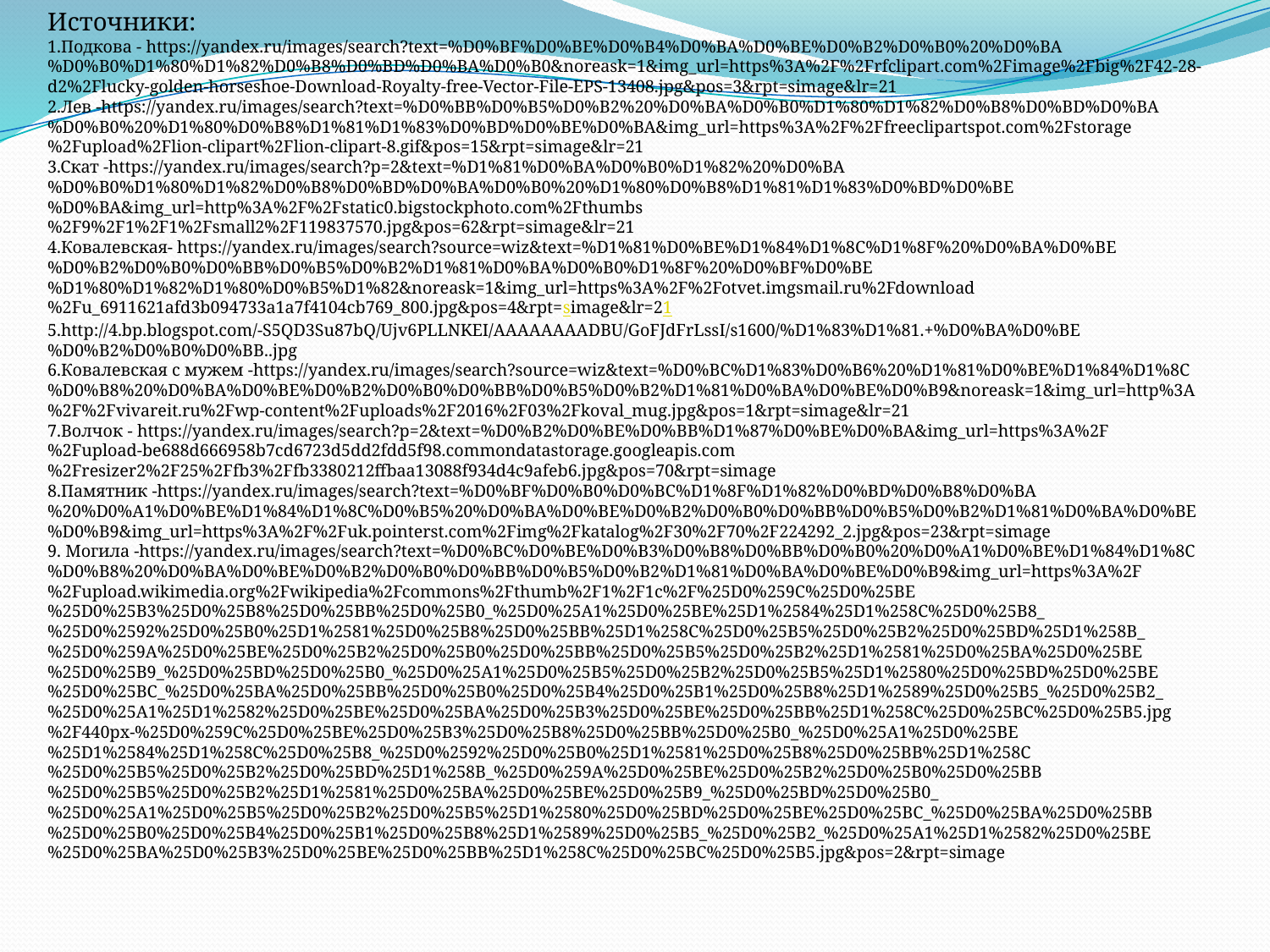

Источники:
1.Подкова - https://yandex.ru/images/search?text=%D0%BF%D0%BE%D0%B4%D0%BA%D0%BE%D0%B2%D0%B0%20%D0%BA%D0%B0%D1%80%D1%82%D0%B8%D0%BD%D0%BA%D0%B0&noreask=1&img_url=https%3A%2F%2Frfclipart.com%2Fimage%2Fbig%2F42-28-d2%2Flucky-golden-horseshoe-Download-Royalty-free-Vector-File-EPS-13408.jpg&pos=3&rpt=simage&lr=21
2.Лев -https://yandex.ru/images/search?text=%D0%BB%D0%B5%D0%B2%20%D0%BA%D0%B0%D1%80%D1%82%D0%B8%D0%BD%D0%BA%D0%B0%20%D1%80%D0%B8%D1%81%D1%83%D0%BD%D0%BE%D0%BA&img_url=https%3A%2F%2Ffreeclipartspot.com%2Fstorage%2Fupload%2Flion-clipart%2Flion-clipart-8.gif&pos=15&rpt=simage&lr=21
3.Скат -https://yandex.ru/images/search?p=2&text=%D1%81%D0%BA%D0%B0%D1%82%20%D0%BA%D0%B0%D1%80%D1%82%D0%B8%D0%BD%D0%BA%D0%B0%20%D1%80%D0%B8%D1%81%D1%83%D0%BD%D0%BE%D0%BA&img_url=http%3A%2F%2Fstatic0.bigstockphoto.com%2Fthumbs%2F9%2F1%2F1%2Fsmall2%2F119837570.jpg&pos=62&rpt=simage&lr=21
4.Ковалевская- https://yandex.ru/images/search?source=wiz&text=%D1%81%D0%BE%D1%84%D1%8C%D1%8F%20%D0%BA%D0%BE%D0%B2%D0%B0%D0%BB%D0%B5%D0%B2%D1%81%D0%BA%D0%B0%D1%8F%20%D0%BF%D0%BE%D1%80%D1%82%D1%80%D0%B5%D1%82&noreask=1&img_url=https%3A%2F%2Fotvet.imgsmail.ru%2Fdownload%2Fu_6911621afd3b094733a1a7f4104cb769_800.jpg&pos=4&rpt=simage&lr=21
5.http://4.bp.blogspot.com/-S5QD3Su87bQ/Ujv6PLLNKEI/AAAAAAAADBU/GoFJdFrLssI/s1600/%D1%83%D1%81.+%D0%BA%D0%BE%D0%B2%D0%B0%D0%BB..jpg
6.Ковалевская с мужем -https://yandex.ru/images/search?source=wiz&text=%D0%BC%D1%83%D0%B6%20%D1%81%D0%BE%D1%84%D1%8C%D0%B8%20%D0%BA%D0%BE%D0%B2%D0%B0%D0%BB%D0%B5%D0%B2%D1%81%D0%BA%D0%BE%D0%B9&noreask=1&img_url=http%3A%2F%2Fvivareit.ru%2Fwp-content%2Fuploads%2F2016%2F03%2Fkoval_mug.jpg&pos=1&rpt=simage&lr=21
7.Волчок - https://yandex.ru/images/search?p=2&text=%D0%B2%D0%BE%D0%BB%D1%87%D0%BE%D0%BA&img_url=https%3A%2F%2Fupload-be688d666958b7cd6723d5dd2fdd5f98.commondatastorage.googleapis.com%2Fresizer2%2F25%2Ffb3%2Ffb3380212ffbaa13088f934d4c9afeb6.jpg&pos=70&rpt=simage
8.Памятник -https://yandex.ru/images/search?text=%D0%BF%D0%B0%D0%BC%D1%8F%D1%82%D0%BD%D0%B8%D0%BA%20%D0%A1%D0%BE%D1%84%D1%8C%D0%B5%20%D0%BA%D0%BE%D0%B2%D0%B0%D0%BB%D0%B5%D0%B2%D1%81%D0%BA%D0%BE%D0%B9&img_url=https%3A%2F%2Fuk.pointerst.com%2Fimg%2Fkatalog%2F30%2F70%2F224292_2.jpg&pos=23&rpt=simage
9. Могила -https://yandex.ru/images/search?text=%D0%BC%D0%BE%D0%B3%D0%B8%D0%BB%D0%B0%20%D0%A1%D0%BE%D1%84%D1%8C%D0%B8%20%D0%BA%D0%BE%D0%B2%D0%B0%D0%BB%D0%B5%D0%B2%D1%81%D0%BA%D0%BE%D0%B9&img_url=https%3A%2F%2Fupload.wikimedia.org%2Fwikipedia%2Fcommons%2Fthumb%2F1%2F1c%2F%25D0%259C%25D0%25BE%25D0%25B3%25D0%25B8%25D0%25BB%25D0%25B0_%25D0%25A1%25D0%25BE%25D1%2584%25D1%258C%25D0%25B8_%25D0%2592%25D0%25B0%25D1%2581%25D0%25B8%25D0%25BB%25D1%258C%25D0%25B5%25D0%25B2%25D0%25BD%25D1%258B_%25D0%259A%25D0%25BE%25D0%25B2%25D0%25B0%25D0%25BB%25D0%25B5%25D0%25B2%25D1%2581%25D0%25BA%25D0%25BE%25D0%25B9_%25D0%25BD%25D0%25B0_%25D0%25A1%25D0%25B5%25D0%25B2%25D0%25B5%25D1%2580%25D0%25BD%25D0%25BE%25D0%25BC_%25D0%25BA%25D0%25BB%25D0%25B0%25D0%25B4%25D0%25B1%25D0%25B8%25D1%2589%25D0%25B5_%25D0%25B2_%25D0%25A1%25D1%2582%25D0%25BE%25D0%25BA%25D0%25B3%25D0%25BE%25D0%25BB%25D1%258C%25D0%25BC%25D0%25B5.jpg%2F440px-%25D0%259C%25D0%25BE%25D0%25B3%25D0%25B8%25D0%25BB%25D0%25B0_%25D0%25A1%25D0%25BE%25D1%2584%25D1%258C%25D0%25B8_%25D0%2592%25D0%25B0%25D1%2581%25D0%25B8%25D0%25BB%25D1%258C%25D0%25B5%25D0%25B2%25D0%25BD%25D1%258B_%25D0%259A%25D0%25BE%25D0%25B2%25D0%25B0%25D0%25BB%25D0%25B5%25D0%25B2%25D1%2581%25D0%25BA%25D0%25BE%25D0%25B9_%25D0%25BD%25D0%25B0_%25D0%25A1%25D0%25B5%25D0%25B2%25D0%25B5%25D1%2580%25D0%25BD%25D0%25BE%25D0%25BC_%25D0%25BA%25D0%25BB%25D0%25B0%25D0%25B4%25D0%25B1%25D0%25B8%25D1%2589%25D0%25B5_%25D0%25B2_%25D0%25A1%25D1%2582%25D0%25BE%25D0%25BA%25D0%25B3%25D0%25BE%25D0%25BB%25D1%258C%25D0%25BC%25D0%25B5.jpg&pos=2&rpt=simage